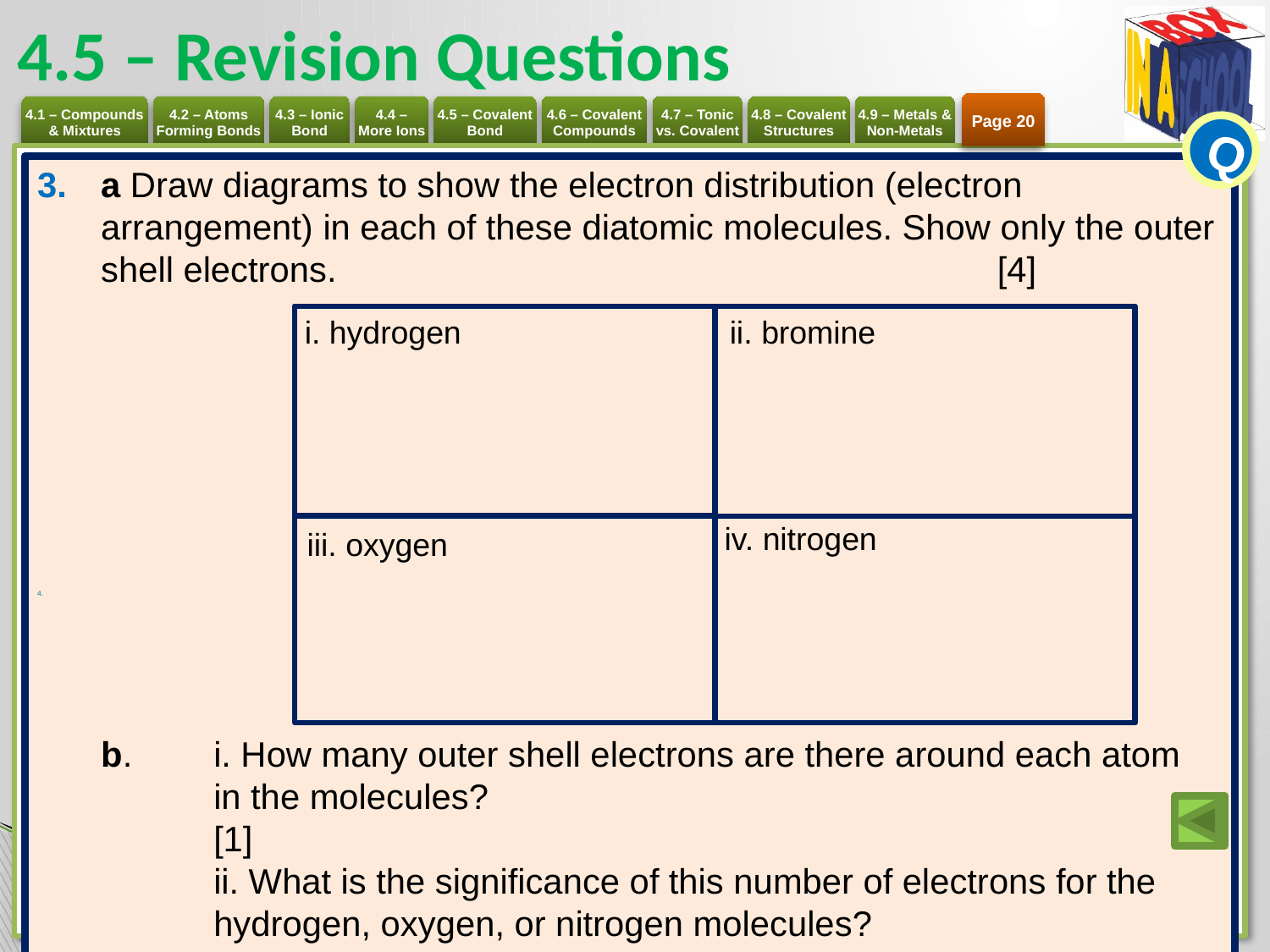

# 4.5 – Revision Questions
Page 20
Q
a Draw diagrams to show the electron distribution (electron arrangement) in each of these diatomic molecules. Show only the outer shell electrons.				[4]

b.	i. How many outer shell electrons are there around each atom 	in the molecules?				[1]
	ii. What is the significance of this number of electrons for the 	hydrogen, oxygen, or nitrogen molecules?		[2]

i. hydrogen

ii. bromine
iv. nitrogen

iii. oxygen